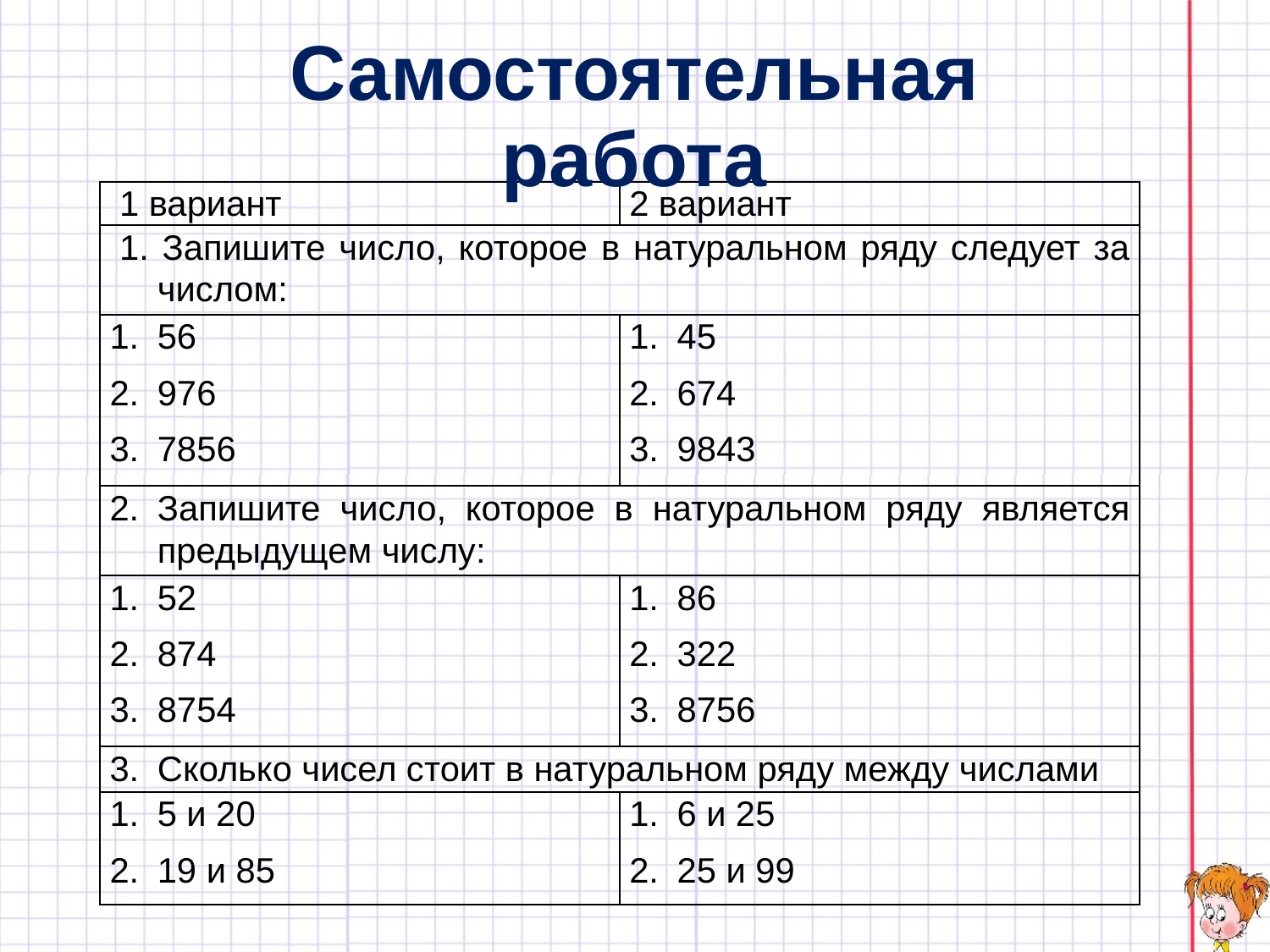

# Самостоятельная работа
| 1 вариант | 2 вариант |
| --- | --- |
| 1. Запишите число, которое в натуральном ряду следует за числом: |  |
| 56 976 7856 | 45 674 9843 |
| Запишите число, которое в натуральном ряду является предыдущем числу: |  |
| 52 874 8754 | 86 322 8756 |
| Сколько чисел стоит в натуральном ряду между числами |  |
| 5 и 20 19 и 85 | 6 и 25 25 и 99 |